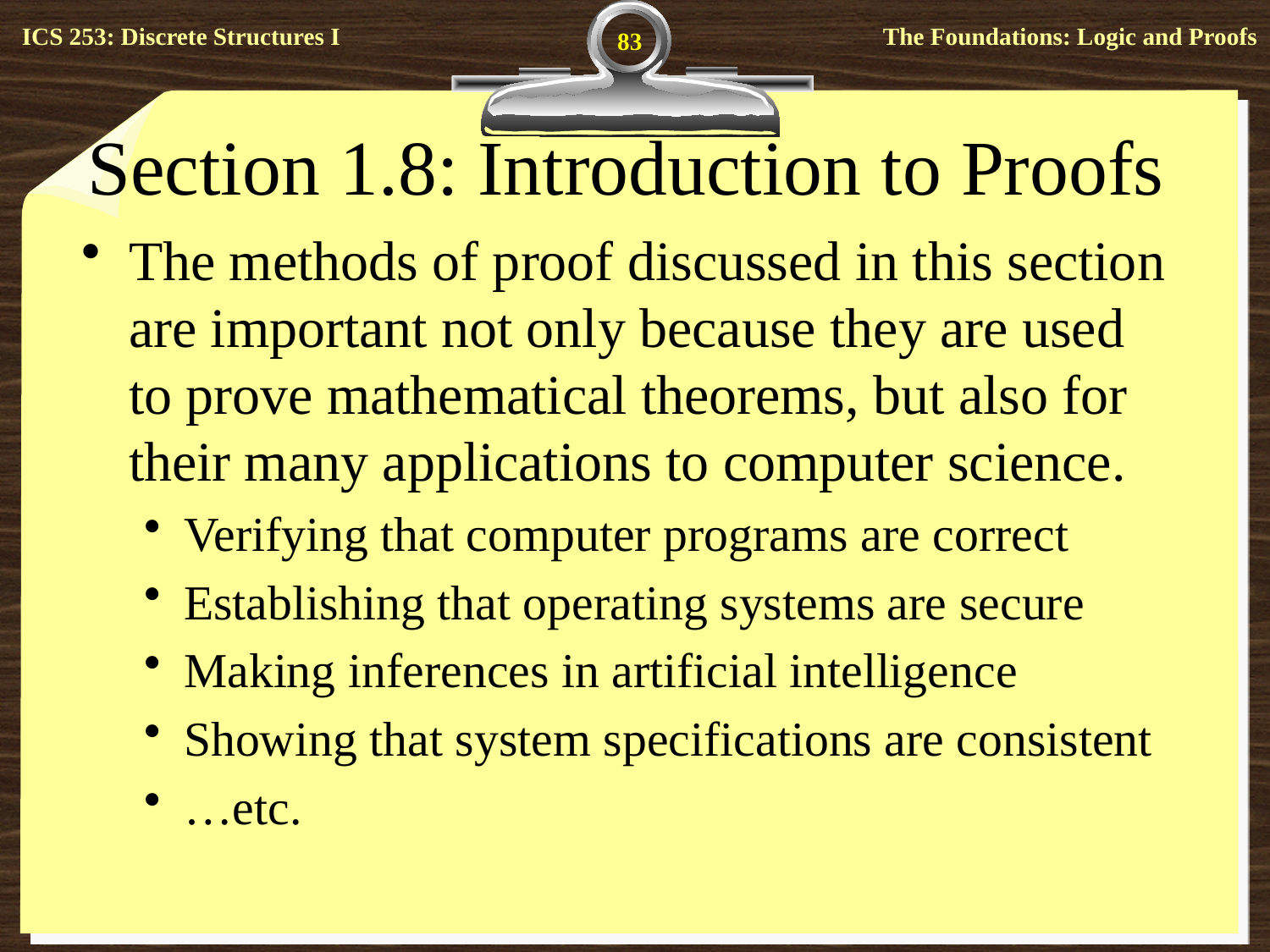

83
# Section 1.8: Introduction to Proofs
The methods of proof discussed in this section are important not only because they are used to prove mathematical theorems, but also for their many applications to computer science.
Verifying that computer programs are correct
Establishing that operating systems are secure
Making inferences in artificial intelligence
Showing that system specifications are consistent
…etc.